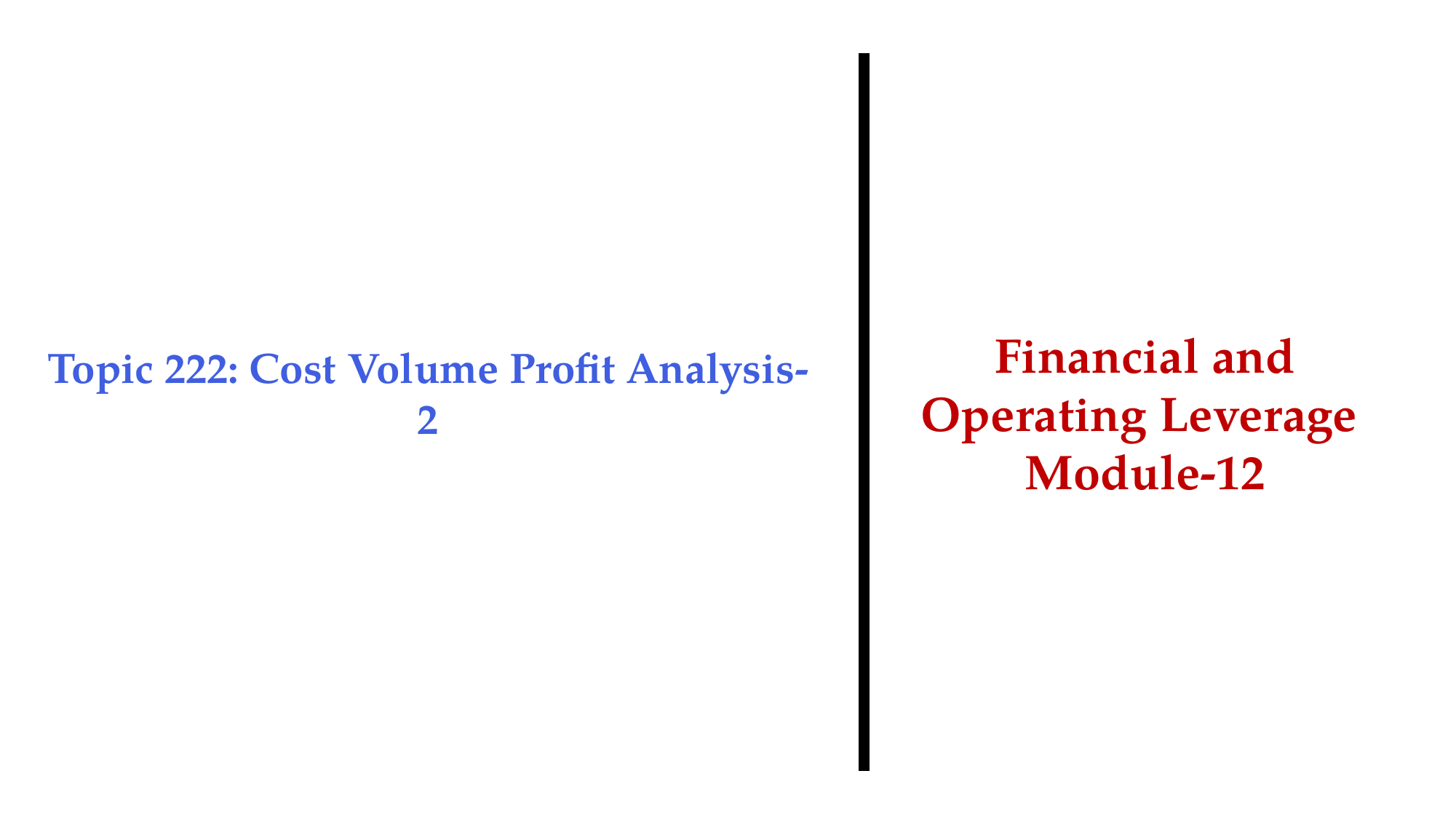

Topic 222: Cost Volume Profit Analysis-2
Financial and Operating Leverage
Module-12